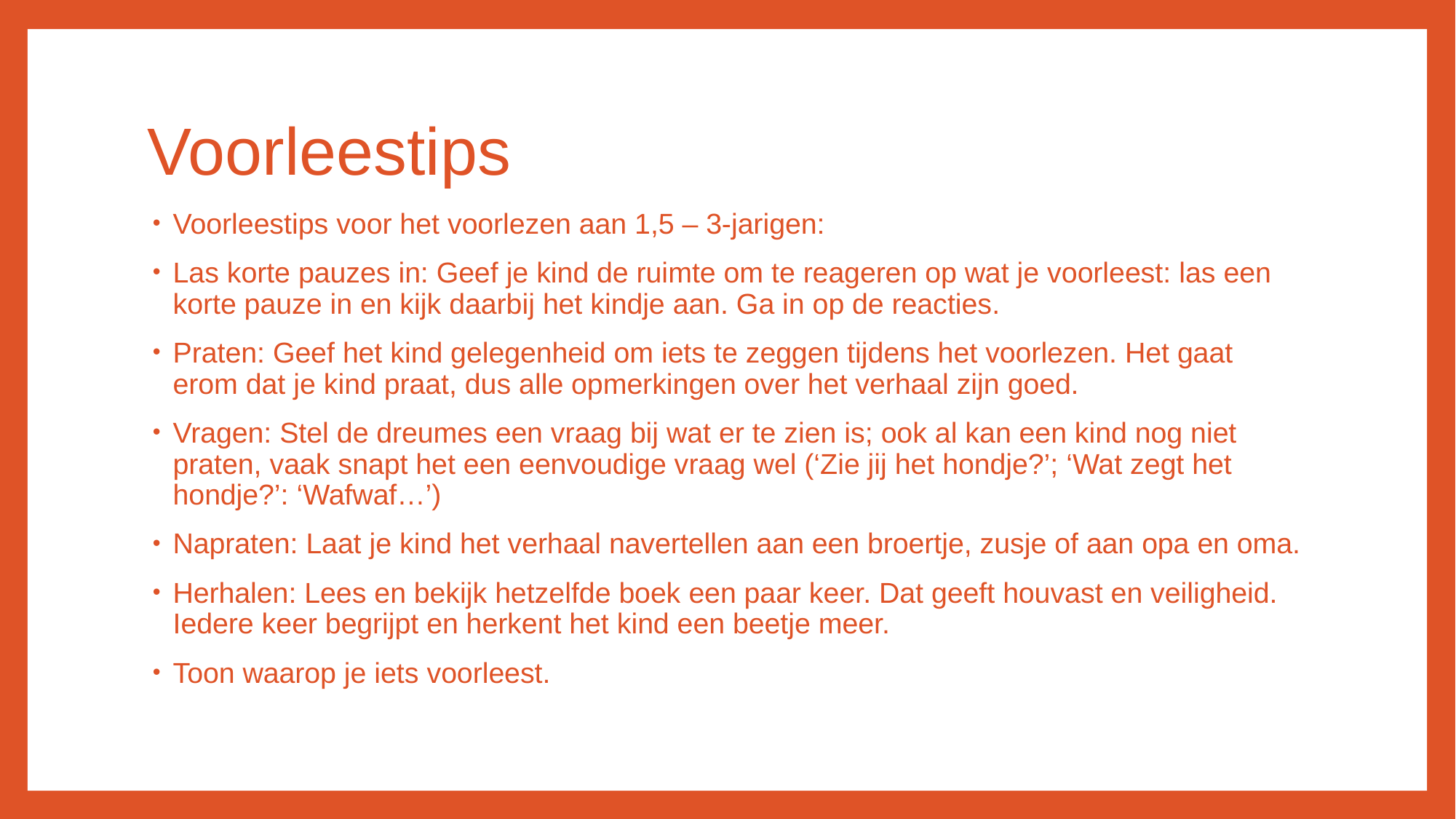

# Voorleestips
Voorleestips voor het voorlezen aan 1,5 – 3-jarigen:
Las korte pauzes in: Geef je kind de ruimte om te reageren op wat je voorleest: las een korte pauze in en kijk daarbij het kindje aan. Ga in op de reacties.
Praten: Geef het kind gelegenheid om iets te zeggen tijdens het voorlezen. Het gaat erom dat je kind praat, dus alle opmerkingen over het verhaal zijn goed.
Vragen: Stel de dreumes een vraag bij wat er te zien is; ook al kan een kind nog niet praten, vaak snapt het een eenvoudige vraag wel (‘Zie jij het hondje?’; ‘Wat zegt het hondje?’: ‘Wafwaf…’)
Napraten: Laat je kind het verhaal navertellen aan een broertje, zusje of aan opa en oma.
Herhalen: Lees en bekijk hetzelfde boek een paar keer. Dat geeft houvast en veiligheid. Iedere keer begrijpt en herkent het kind een beetje meer.
Toon waarop je iets voorleest.